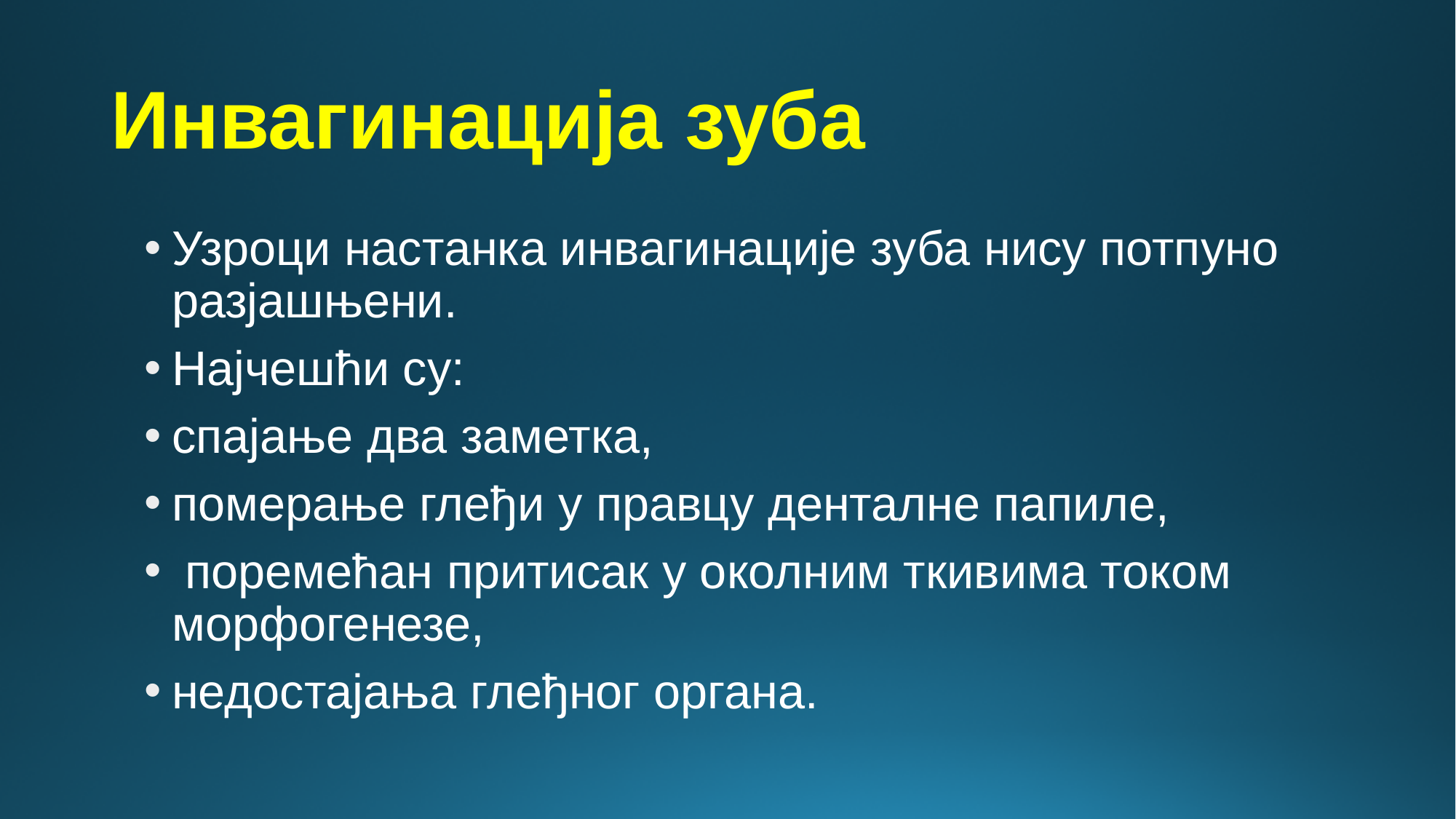

# Инвагинација зуба
Узроци настанка инвагинације зуба нису потпуно разјашњени.
Најчешћи су:
спајање два заметка,
померање глеђи у правцу денталне папиле,
 поремећан притисак у околним ткивима током морфогенезе,
недостајања глеђног органа.